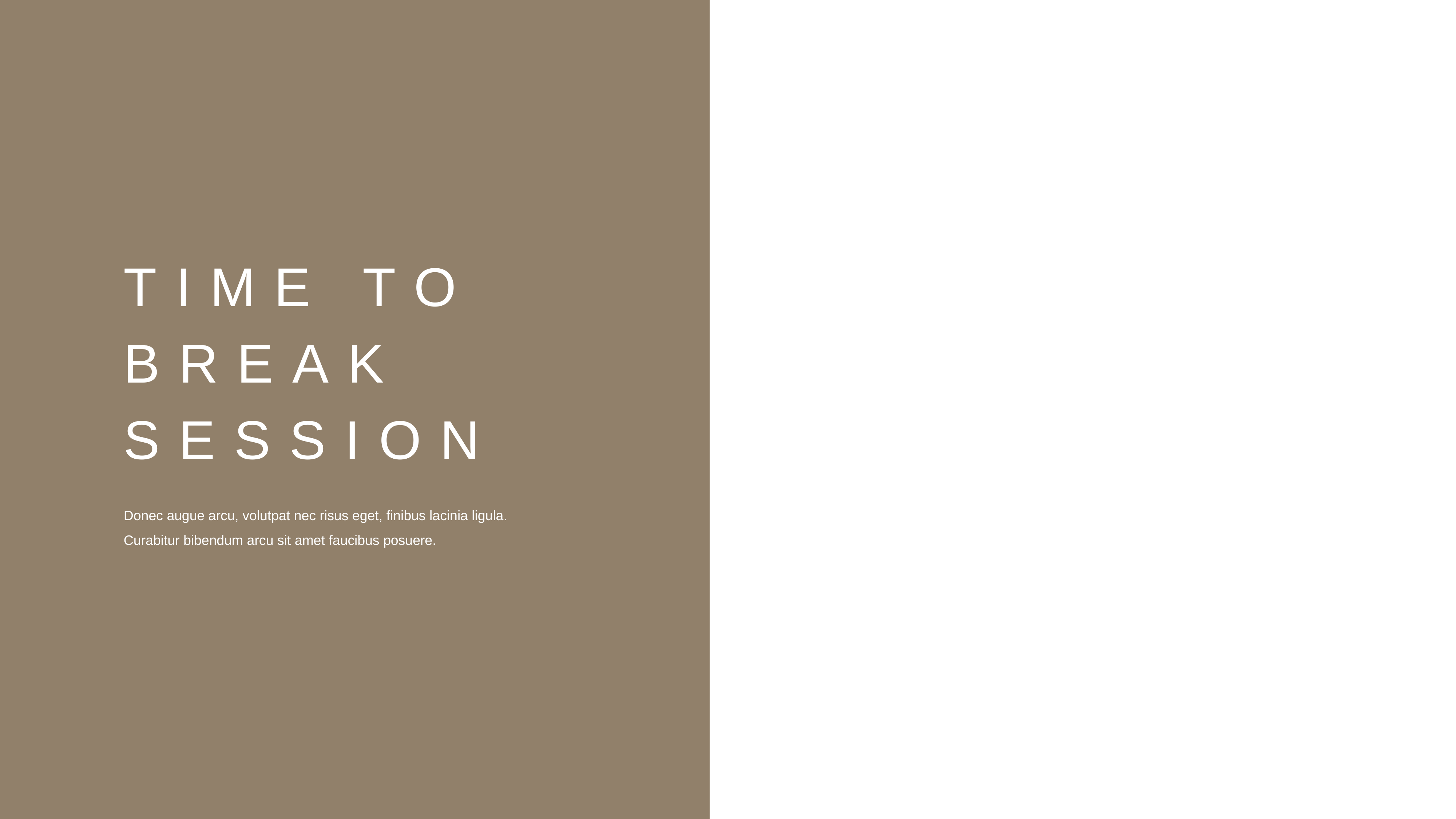

LatteWorks   46
TIME TO
BREAK
SESSION
Donec augue arcu, volutpat nec risus eget, finibus lacinia ligula. Curabitur bibendum arcu sit amet faucibus posuere.